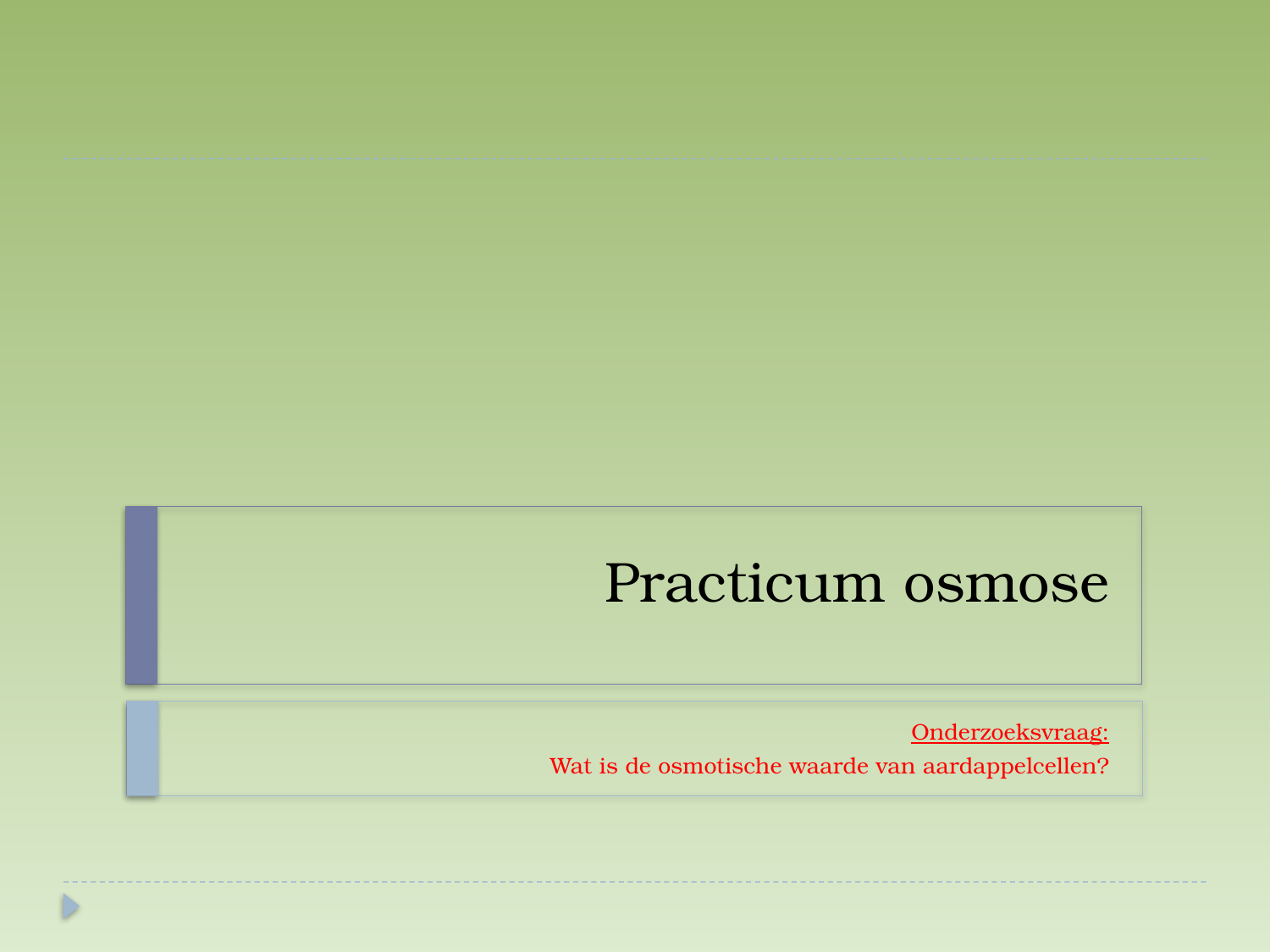

# Practicum osmose
Onderzoeksvraag:
Wat is de osmotische waarde van aardappelcellen?